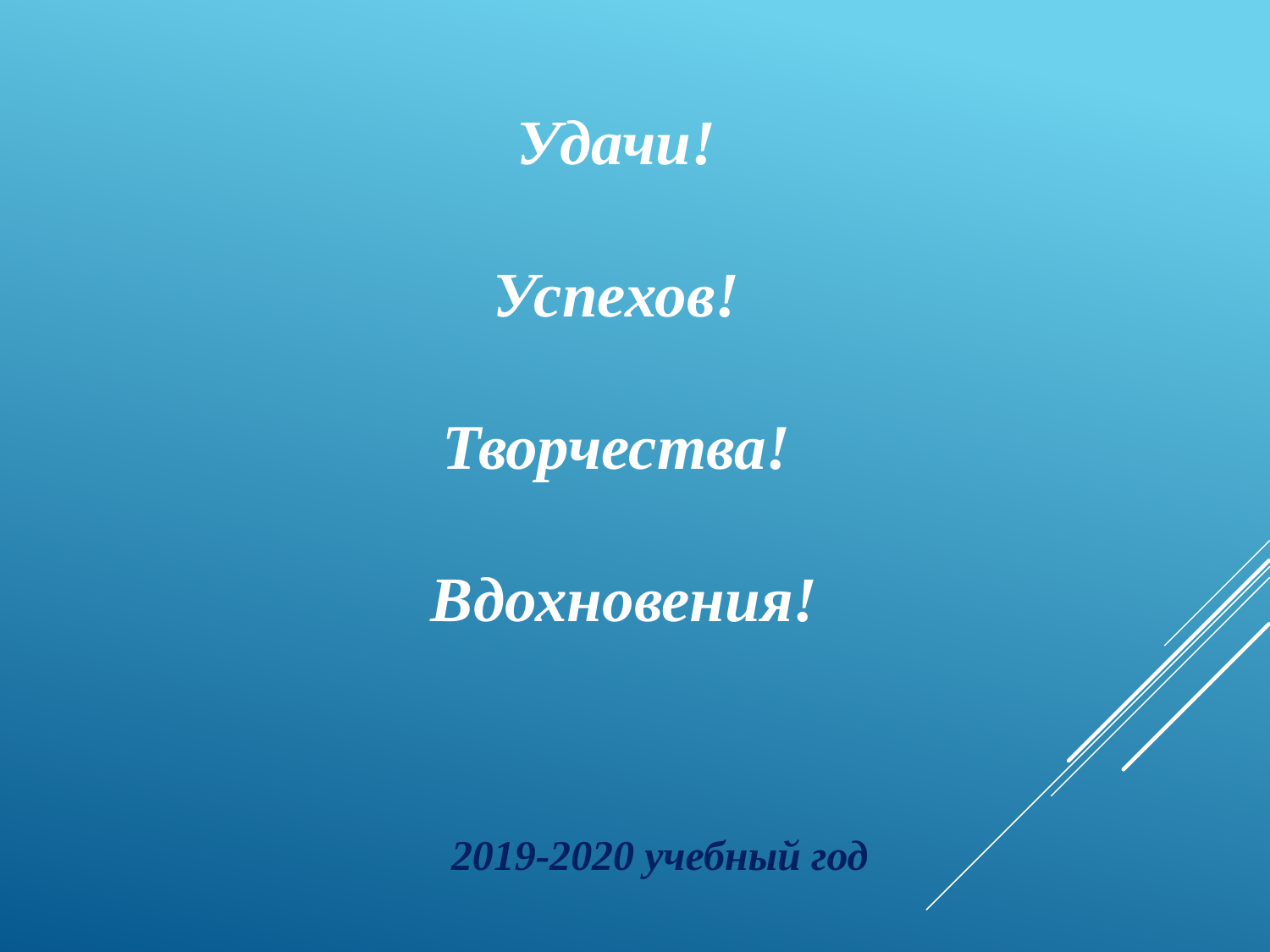

Удачи!

Успехов!

Творчества!

Вдохновения!
2019-2020 учебный год